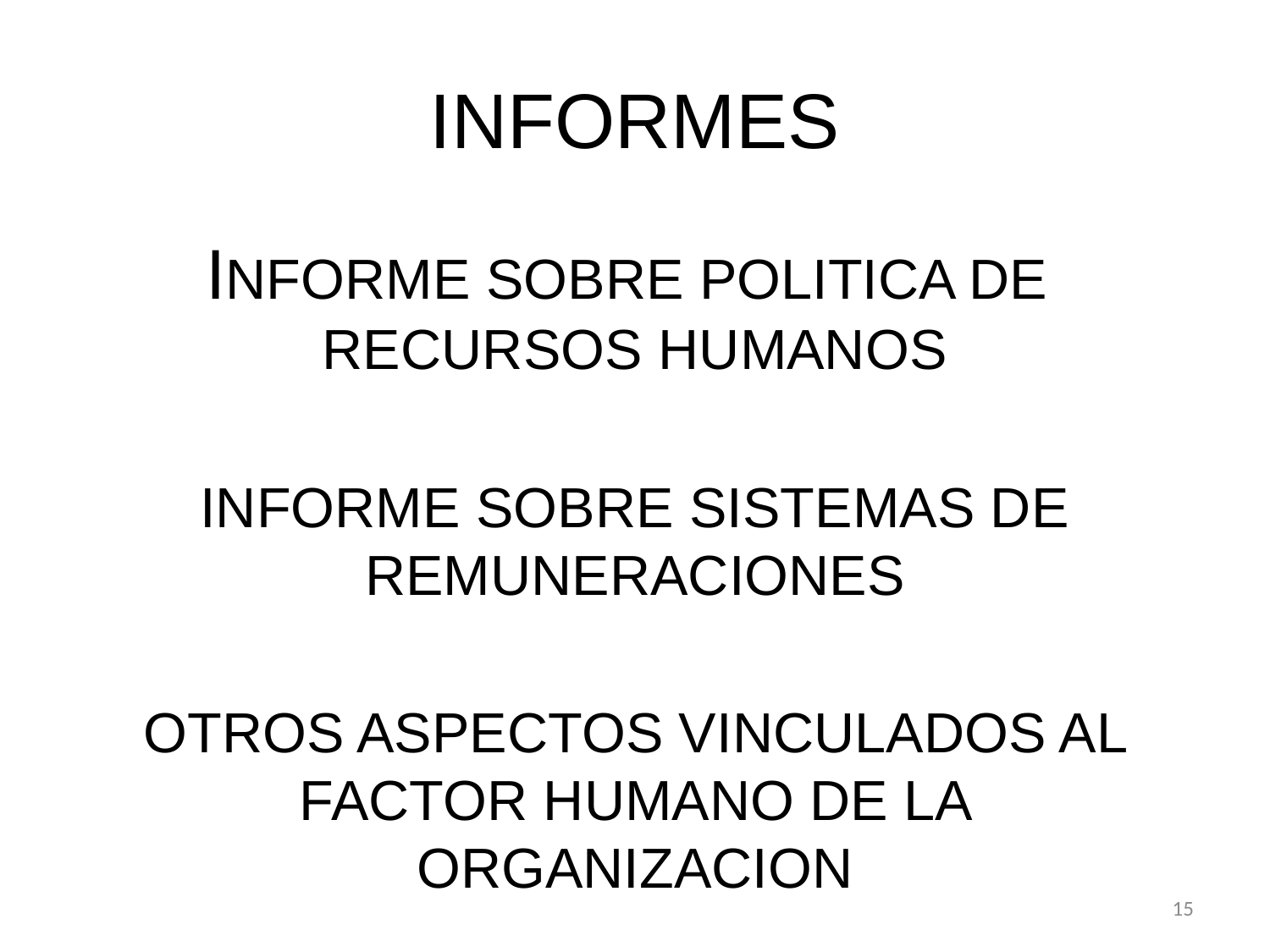

# INFORMES
INFORME SOBRE POLITICA DE  RECURSOS HUMANOS

INFORME SOBRE SISTEMAS DE REMUNERACIONES

OTROS ASPECTOS VINCULADOS AL FACTOR HUMANO DE LA ORGANIZACION
15